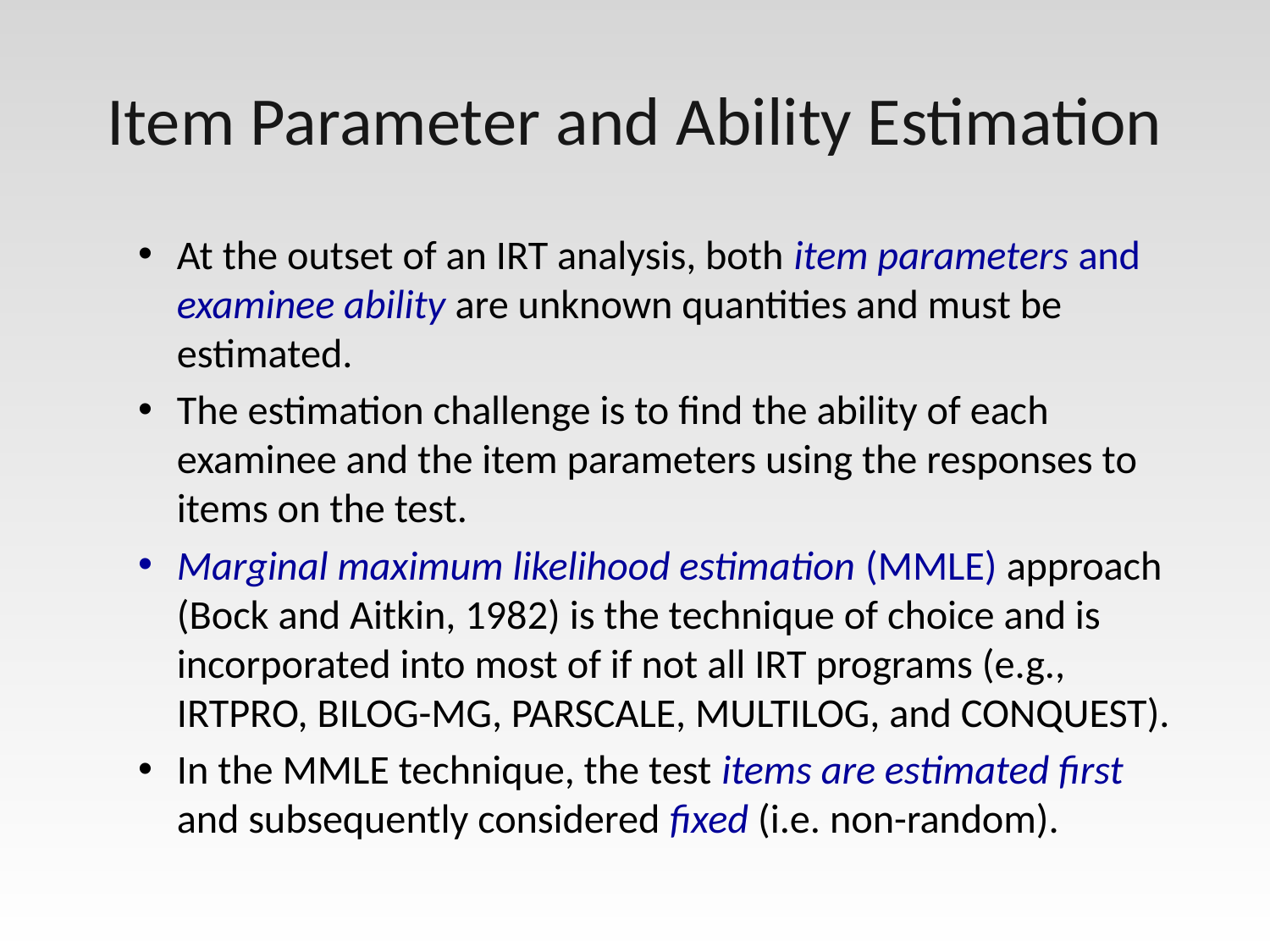

# Item Parameter and Ability Estimation
At the outset of an IRT analysis, both item parameters and examinee ability are unknown quantities and must be estimated.
The estimation challenge is to find the ability of each examinee and the item parameters using the responses to items on the test.
Marginal maximum likelihood estimation (MMLE) approach (Bock and Aitkin, 1982) is the technique of choice and is incorporated into most of if not all IRT programs (e.g., IRTPRO, BILOG-MG, PARSCALE, MULTILOG, and CONQUEST).
In the MMLE technique, the test items are estimated first and subsequently considered fixed (i.e. non-random).